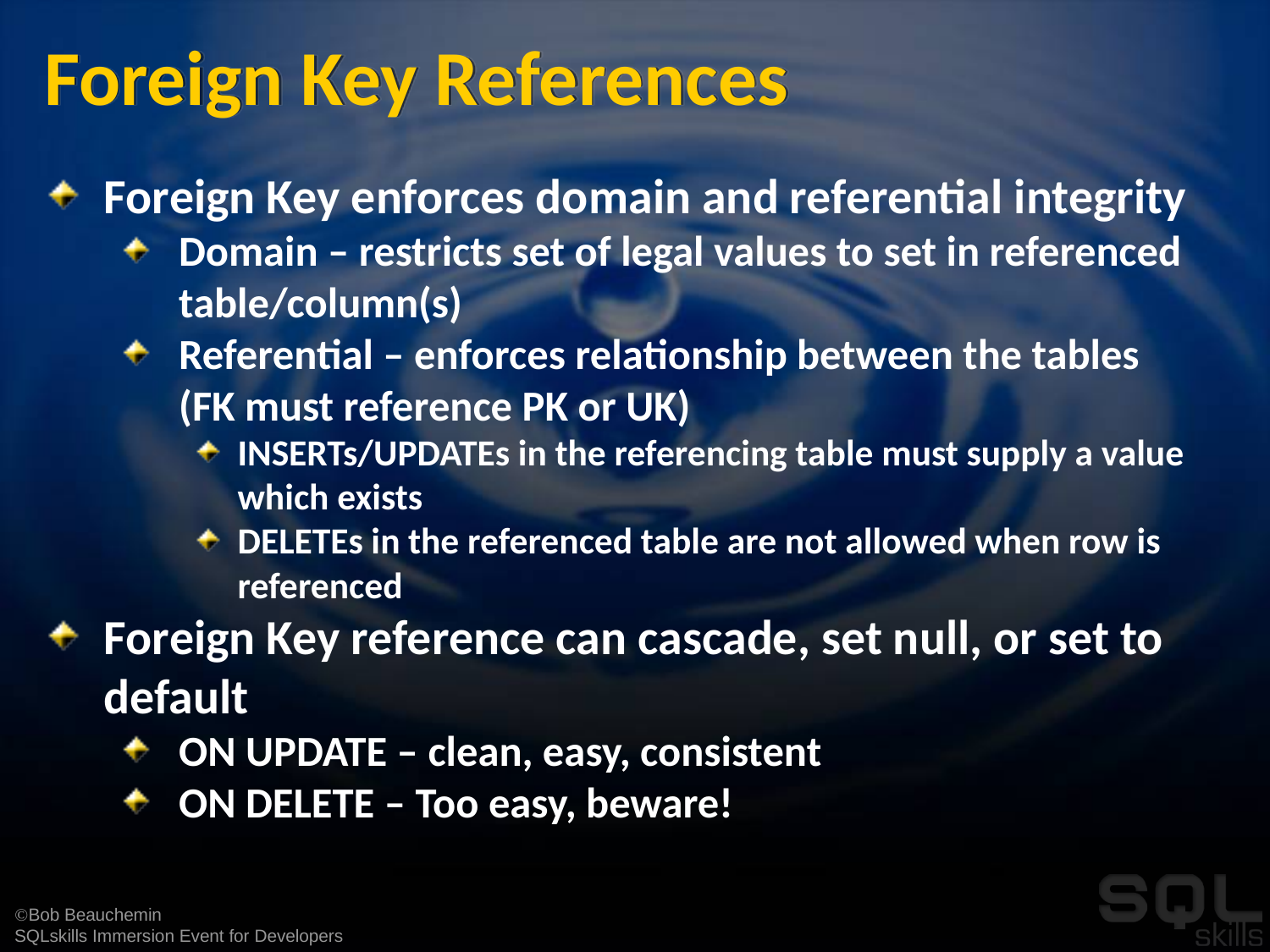

# Foreign Key References
Foreign Key enforces domain and referential integrity
Domain – restricts set of legal values to set in referenced table/column(s)
Referential – enforces relationship between the tables (FK must reference PK or UK)
INSERTs/UPDATEs in the referencing table must supply a value which exists
DELETEs in the referenced table are not allowed when row is referenced
Foreign Key reference can cascade, set null, or set to default
ON UPDATE – clean, easy, consistent
ON DELETE – Too easy, beware!